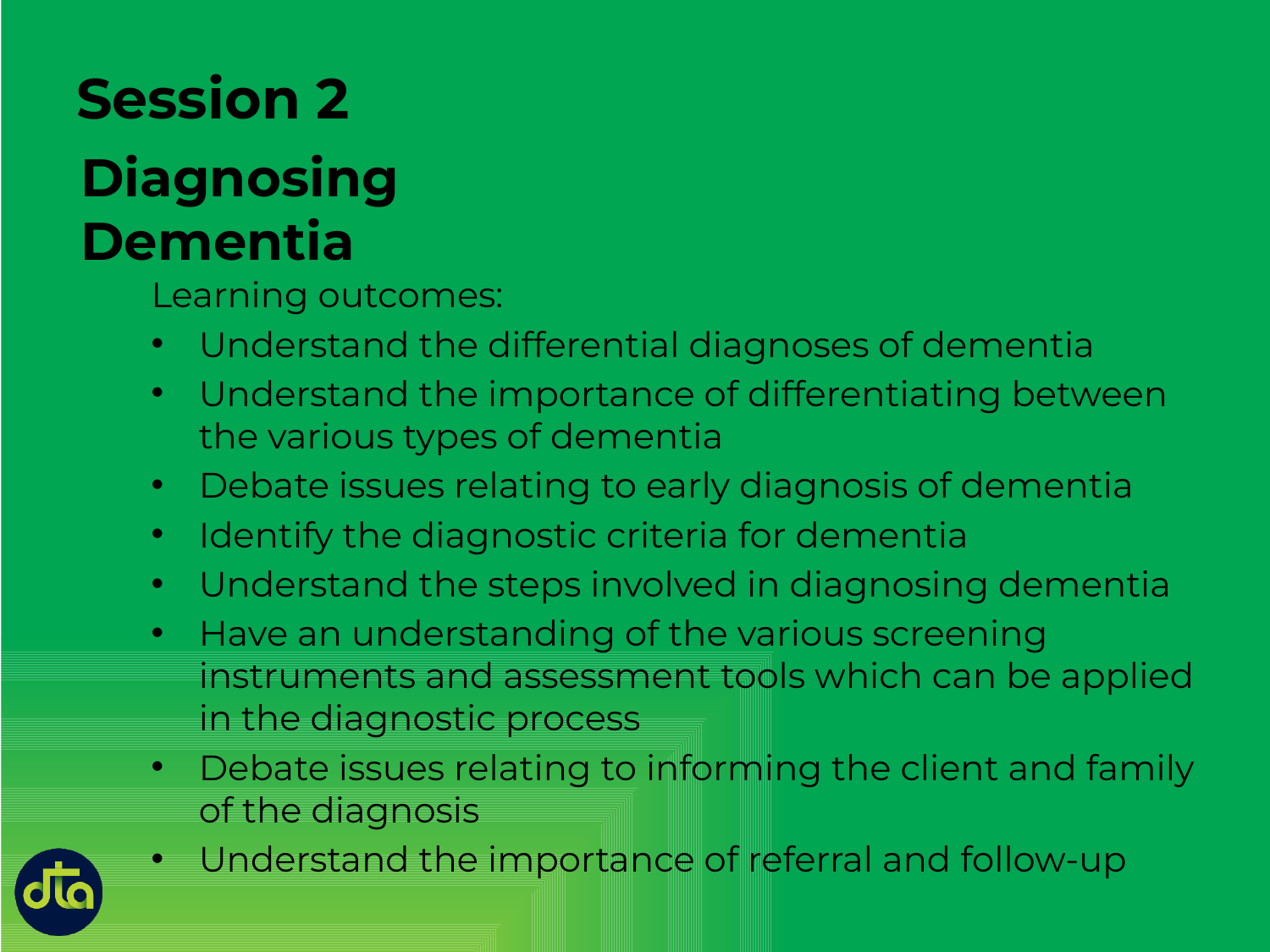

Session 2
Diagnosing Dementia

Learning outcomes:
Understand the differential diagnoses of dementia
Understand the importance of differentiating between the various types of dementia
Debate issues relating to early diagnosis of dementia
Identify the diagnostic criteria for dementia
Understand the steps involved in diagnosing dementia
Have an understanding of the various screening instruments and assessment tools which can be applied in the diagnostic process
Debate issues relating to informing the client and family of the diagnosis
Understand the importance of referral and follow-up